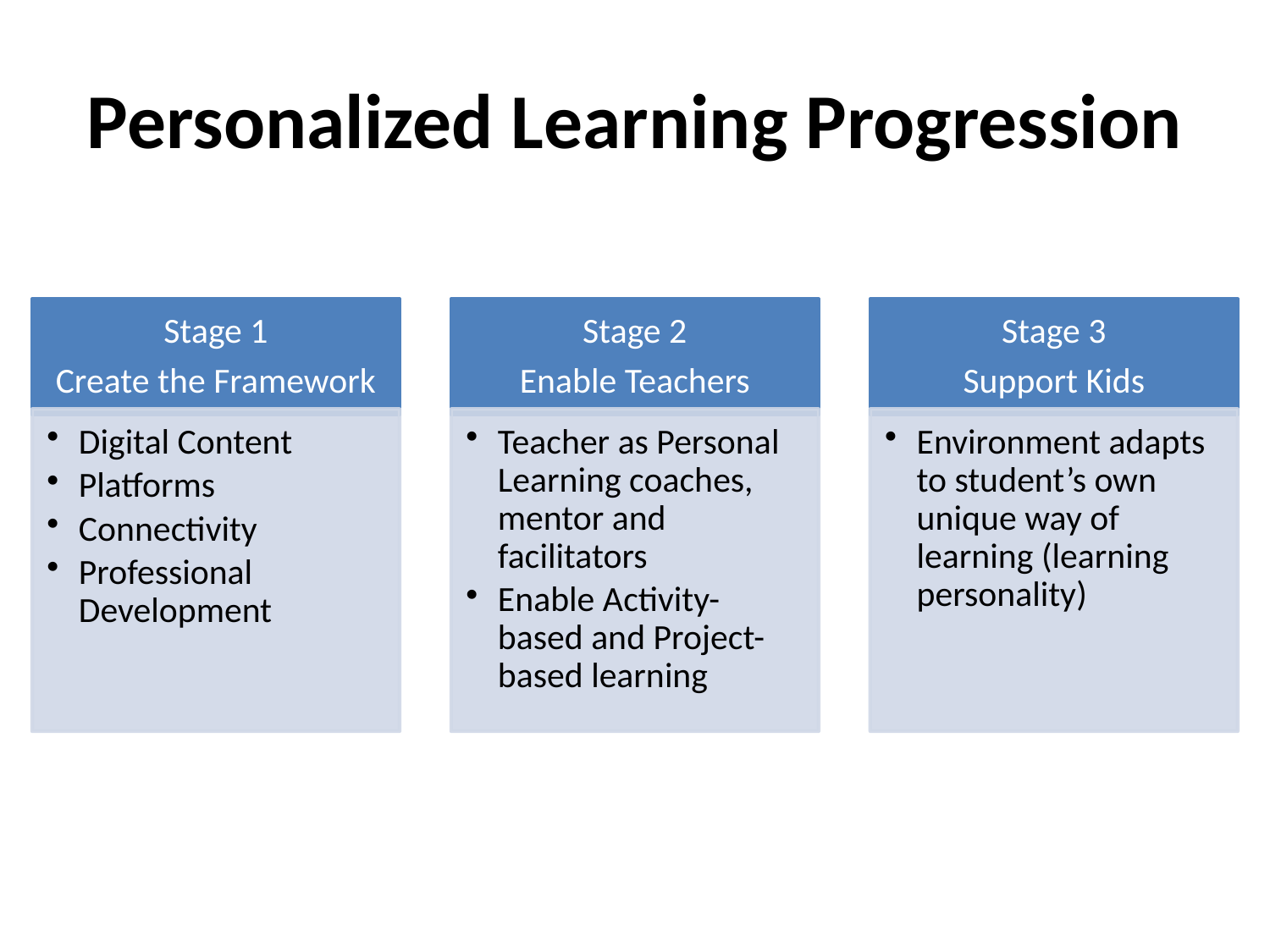

# Personalized Learning Progression
Stage 1
Create the Framework
Digital Content
Platforms
Connectivity
Professional Development
Stage 2
Enable Teachers
Teacher as Personal Learning coaches, mentor and facilitators
Enable Activity-based and Project-based learning
Stage 3
Support Kids
Environment adapts to student’s own unique way of learning (learning personality)